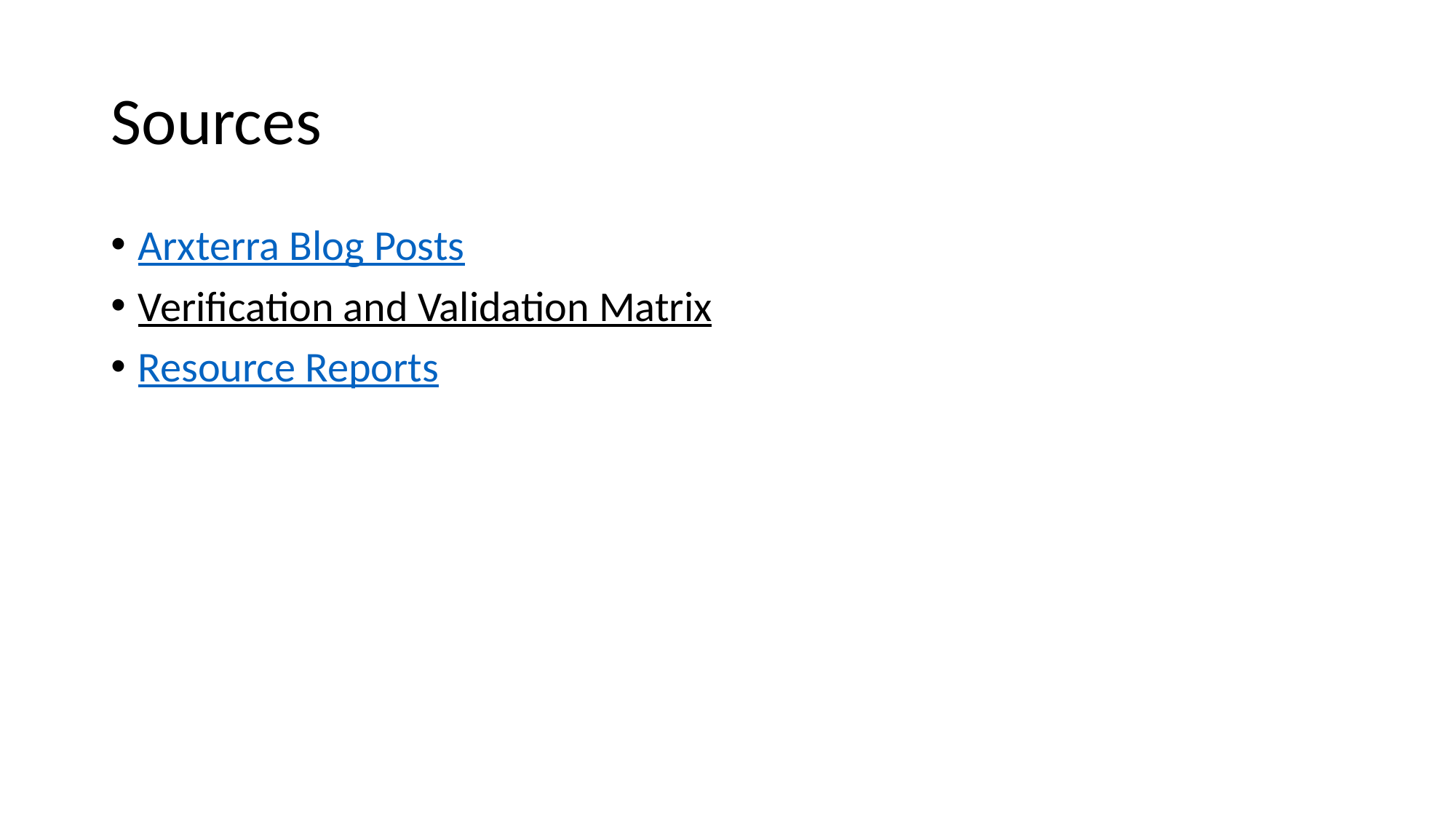

# Sources
Arxterra Blog Posts
Verification and Validation Matrix
Resource Reports